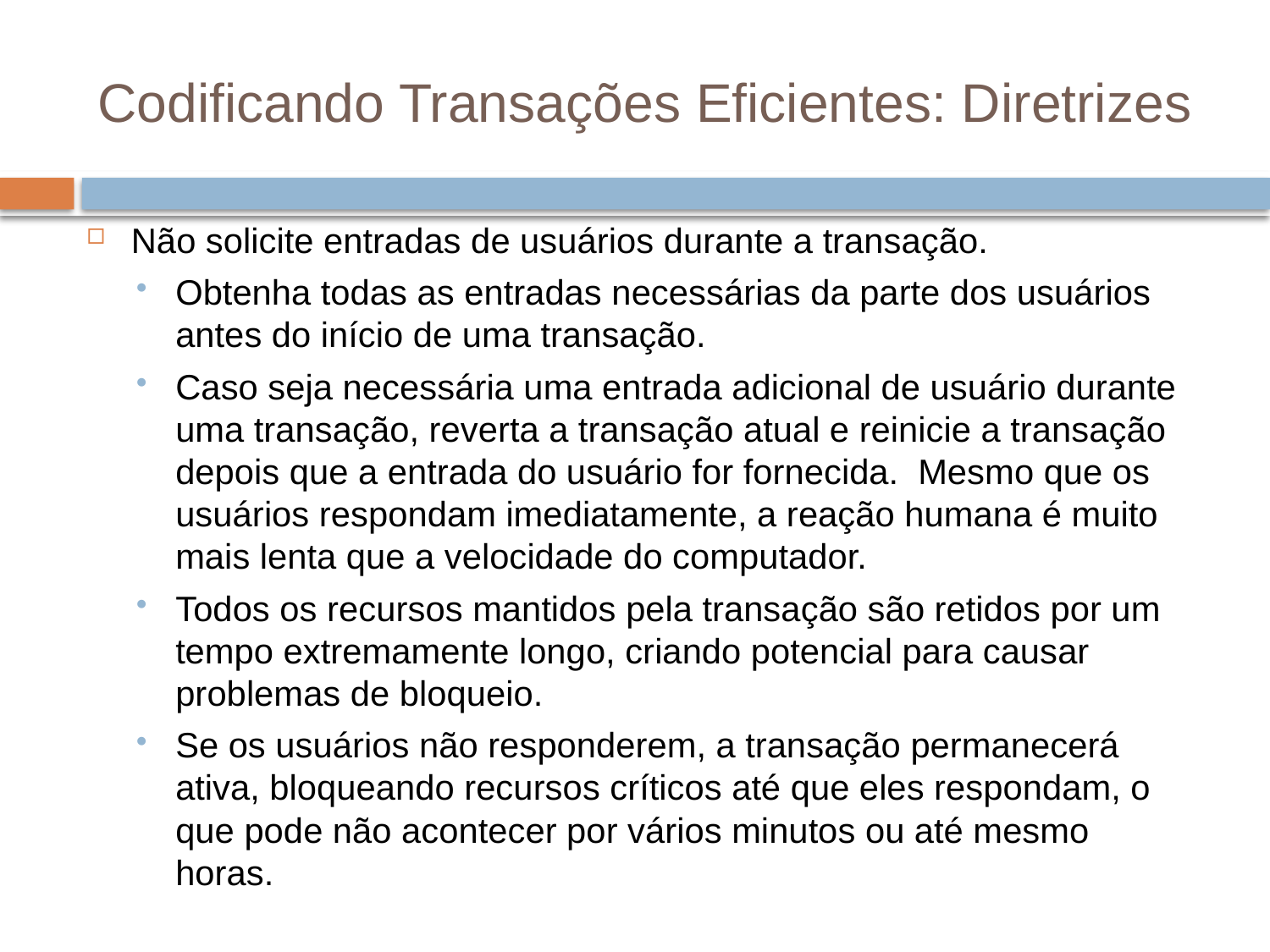

# Codificando Transações Eficientes: Diretrizes
Não solicite entradas de usuários durante a transação.
Obtenha todas as entradas necessárias da parte dos usuários antes do início de uma transação.
Caso seja necessária uma entrada adicional de usuário durante uma transação, reverta a transação atual e reinicie a transação depois que a entrada do usuário for fornecida.  Mesmo que os usuários respondam imediatamente, a reação humana é muito mais lenta que a velocidade do computador.
Todos os recursos mantidos pela transação são retidos por um tempo extremamente longo, criando potencial para causar problemas de bloqueio.
Se os usuários não responderem, a transação permanecerá ativa, bloqueando recursos críticos até que eles respondam, o que pode não acontecer por vários minutos ou até mesmo horas.